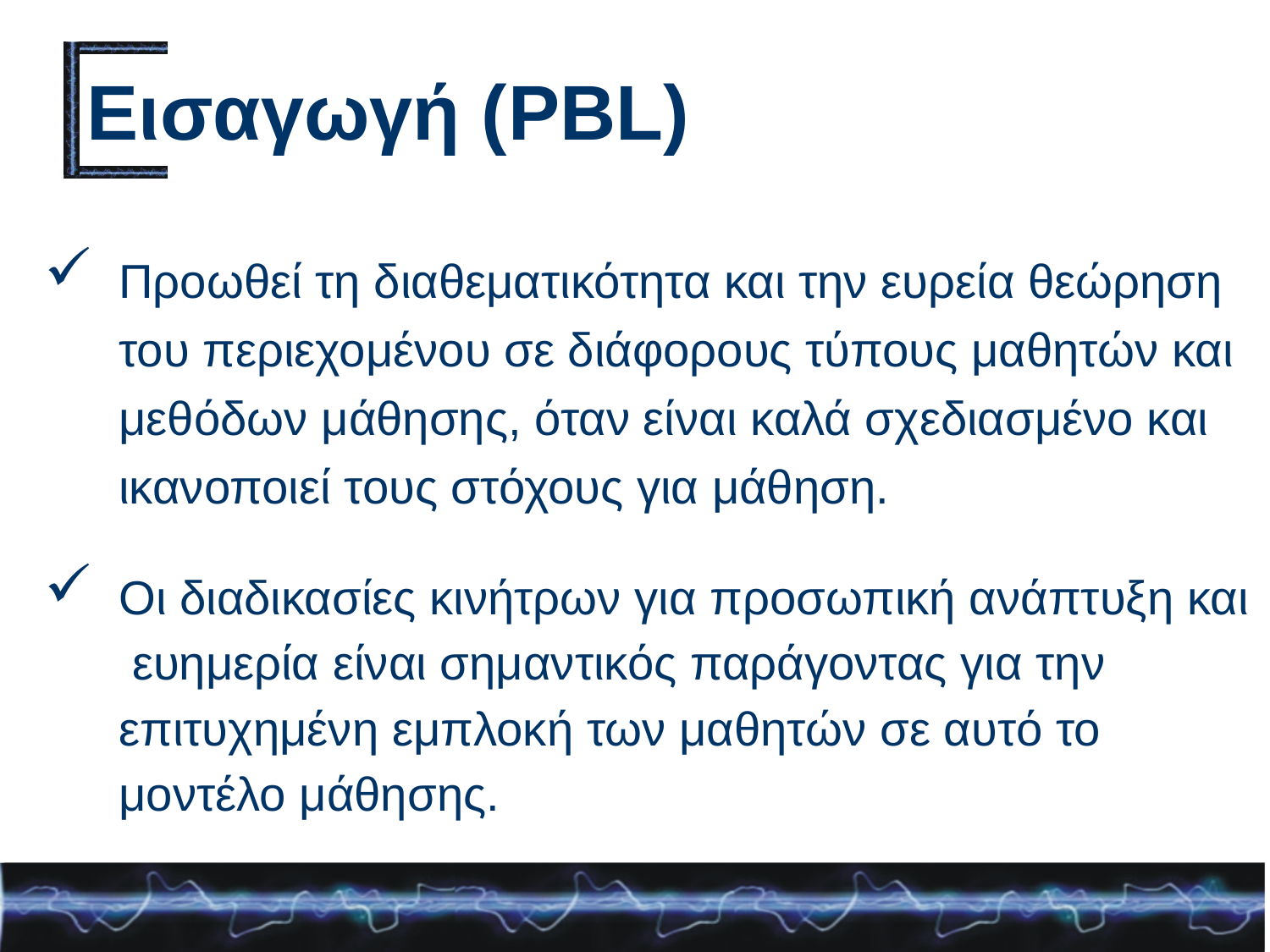

# Εισαγωγή (PBL)
Προωθεί τη διαθεματικότητα και την ευρεία θεώρηση του περιεχομένου σε διάφορους τύπους μαθητών και μεθόδων μάθησης, όταν είναι καλά σχεδιασμένο και ικανοποιεί τους στόχους για μάθηση.
Οι διαδικασίες κινήτρων για προσωπική ανάπτυξη και  ευημερία είναι σημαντικός παράγοντας για την επιτυχημένη εμπλοκή των μαθητών σε αυτό το μοντέλο μάθησης.